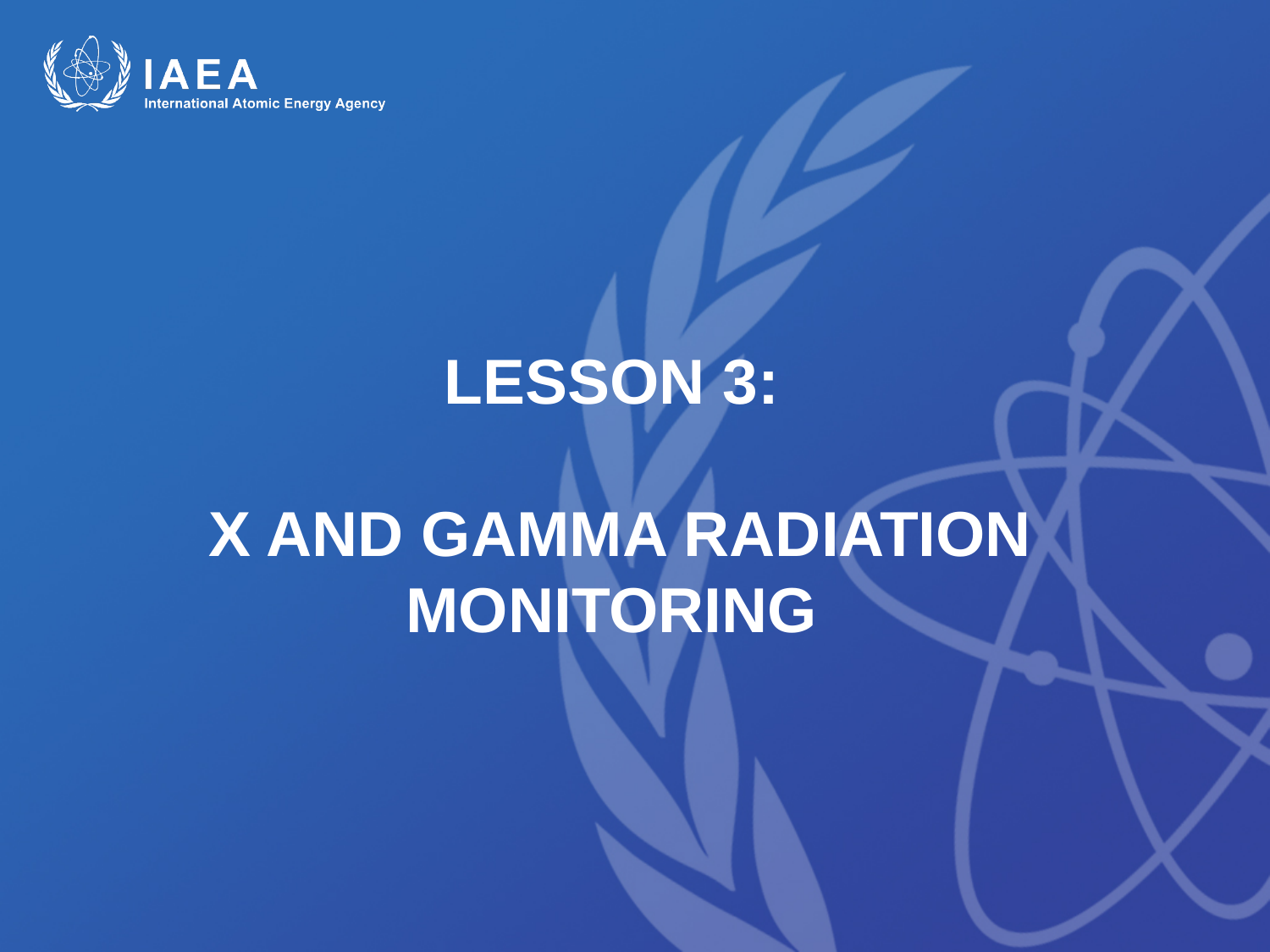

LESSON 3:

X AND GAMMA RADIATION MONITORING